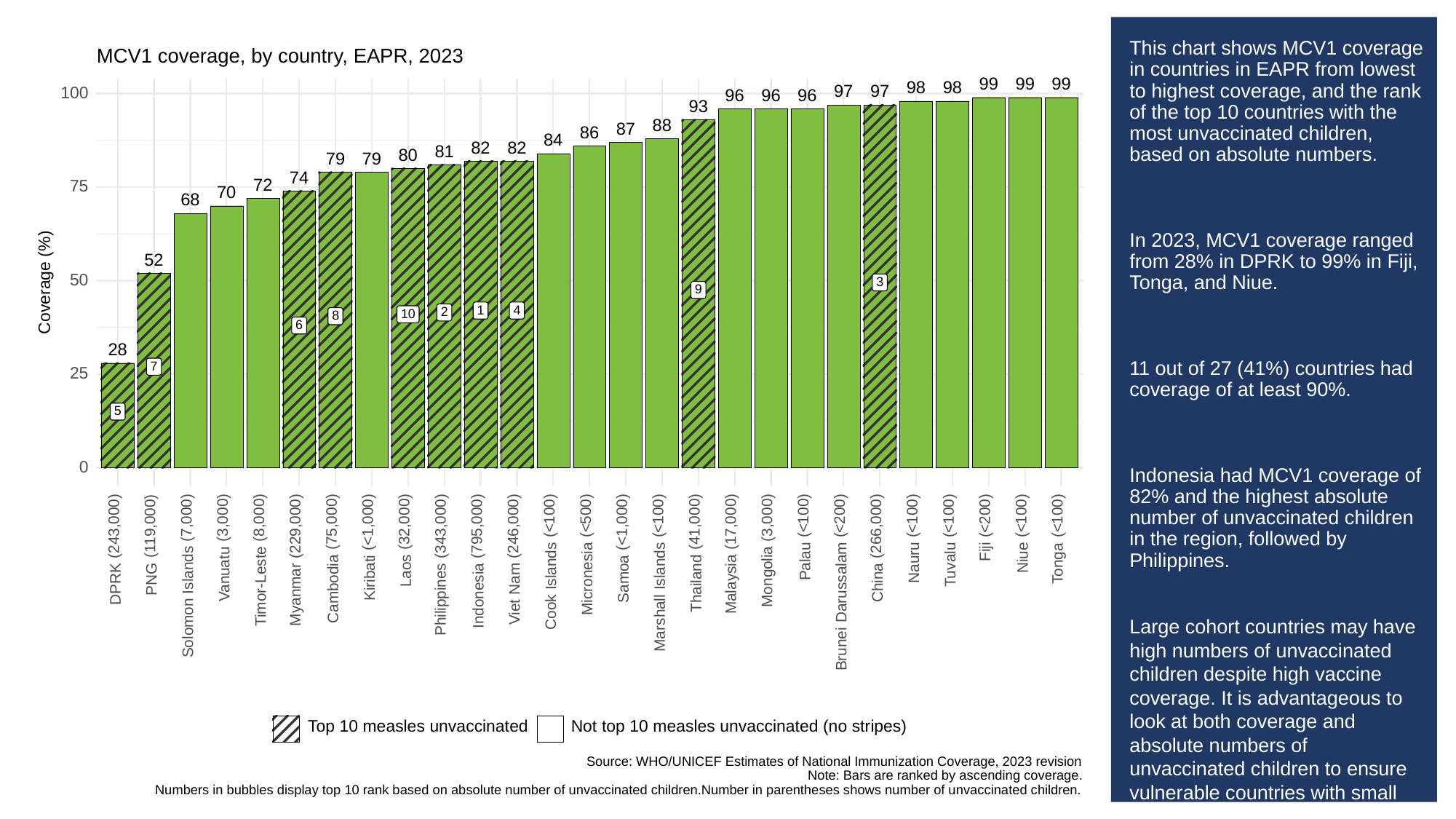

# This chart shows MCV1 coverage in countries in EAPR from lowest to highest coverage, and the rank of the top 10 countries with the most unvaccinated children, based on absolute numbers.

In 2023, MCV1 coverage ranged from 28% in DPRK to 99% in Fiji, Tonga, and Niue.

11 out of 27 (41%) countries had coverage of at least 90%.

Indonesia had MCV1 coverage of 82% and the highest absolute number of unvaccinated children in the region, followed by Philippines.

Large cohort countries may have high numbers of unvaccinated children despite high vaccine coverage. It is advantageous to look at both coverage and absolute numbers of unvaccinated children to ensure vulnerable countries with small birth cohorts are not missed.

MCV1 coverage, by country, EAPR, 2023
99
99
99

98
98
97
97
100
96
96
96

93

88

87

86

84

82
82

81

80
79
79

74

72

75

70

68

52

50
Coverage (%)

3

9

1
4

2

10

8

6

28

7

25

5

0

(<100)
(<500)
(<100)
(<100)
(<200)
(<100)
(<100)
(<200)
(<100)
(<100)
(7,000)
(3,000)
(8,000)
(3,000)
(75,000)
(32,000)
(41,000)
(17,000)
(<1,000)
(<1,000)
(243,000)
(119,000)
(229,000)
(343,000)
(795,000)
(246,000)
(266,000)
Fiji
Niue
Palau
Tonga
Nauru
Tuvalu
Islands
Islands
Islands
Laos
Vanuatu
Mongolia
Kiribati
Samoa
Micronesia
Nam
PNG
China
Darussalam
Malaysia
Thailand
DPRK
Timor-Leste
Cambodia
Myanmar
Indonesia
Philippines
Cook
Viet
Marshall
Solomon
Brunei

Not top 10 measles unvaccinated (no stripes)
Top 10 measles unvaccinated

Source: WHO/UNICEF Estimates of National Immunization Coverage, 2023 revision
Note: Bars are ranked by ascending coverage.
Numbers in bubbles display top 10 rank based on absolute number of unvaccinated children.Number in parentheses shows number of unvaccinated children.